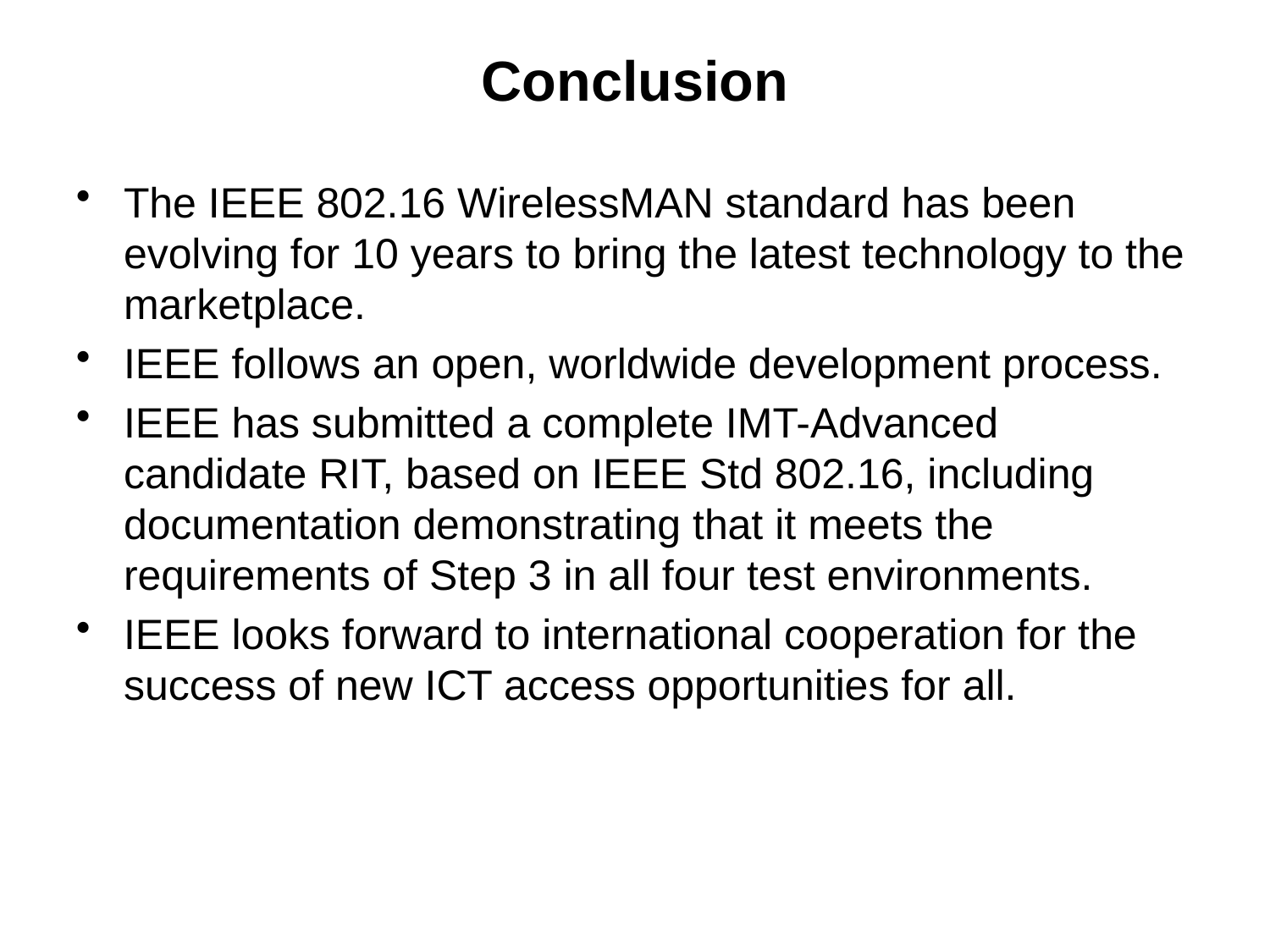

# Conclusion
The IEEE 802.16 WirelessMAN standard has been evolving for 10 years to bring the latest technology to the marketplace.
IEEE follows an open, worldwide development process.
IEEE has submitted a complete IMT-Advanced candidate RIT, based on IEEE Std 802.16, including documentation demonstrating that it meets the requirements of Step 3 in all four test environments.
IEEE looks forward to international cooperation for the success of new ICT access opportunities for all.